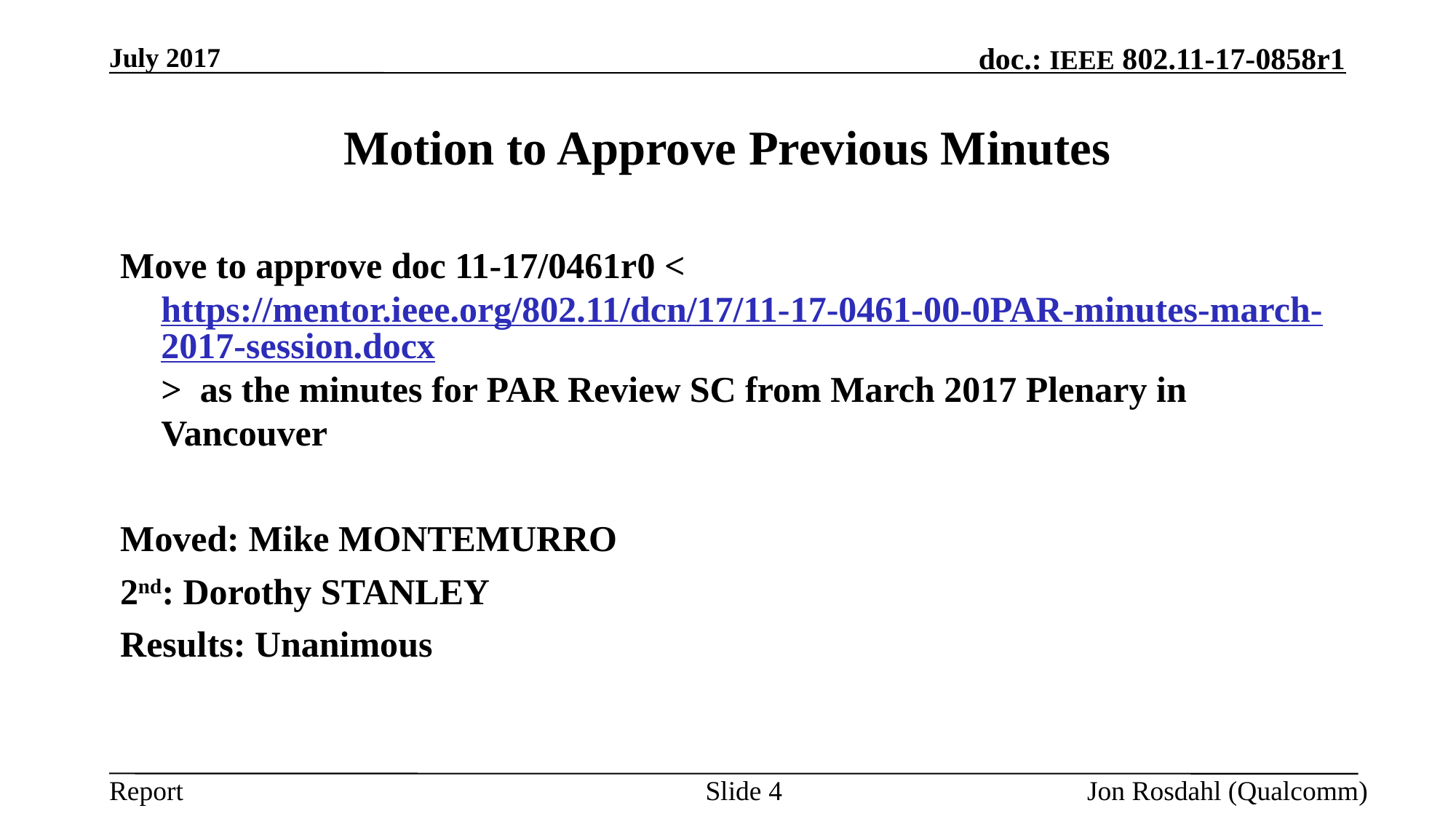

July 2017
# Motion to Approve Previous Minutes
Move to approve doc 11-17/0461r0 <https://mentor.ieee.org/802.11/dcn/17/11-17-0461-00-0PAR-minutes-march-2017-session.docx>  as the minutes for PAR Review SC from March 2017 Plenary in Vancouver

Moved: Mike MONTEMURRO
2nd: Dorothy STANLEY
Results: Unanimous
Slide 4
Jon Rosdahl (Qualcomm)